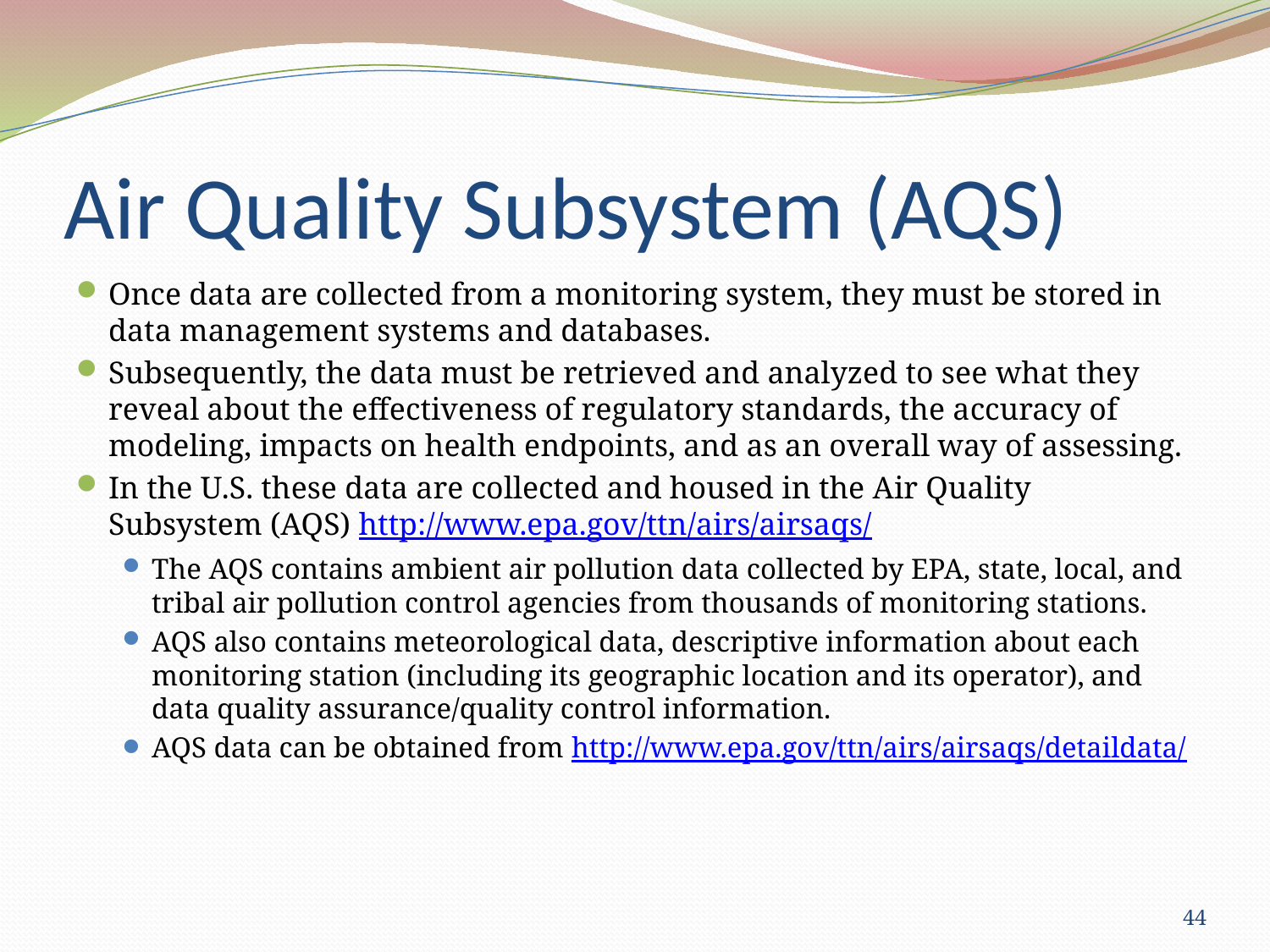

# Air Quality Subsystem (AQS)
Once data are collected from a monitoring system, they must be stored in data management systems and databases.
Subsequently, the data must be retrieved and analyzed to see what they reveal about the effectiveness of regulatory standards, the accuracy of modeling, impacts on health endpoints, and as an overall way of assessing.
In the U.S. these data are collected and housed in the Air Quality Subsystem (AQS) http://www.epa.gov/ttn/airs/airsaqs/
The AQS contains ambient air pollution data collected by EPA, state, local, and tribal air pollution control agencies from thousands of monitoring stations.
AQS also contains meteorological data, descriptive information about each monitoring station (including its geographic location and its operator), and data quality assurance/quality control information.
AQS data can be obtained from http://www.epa.gov/ttn/airs/airsaqs/detaildata/

44